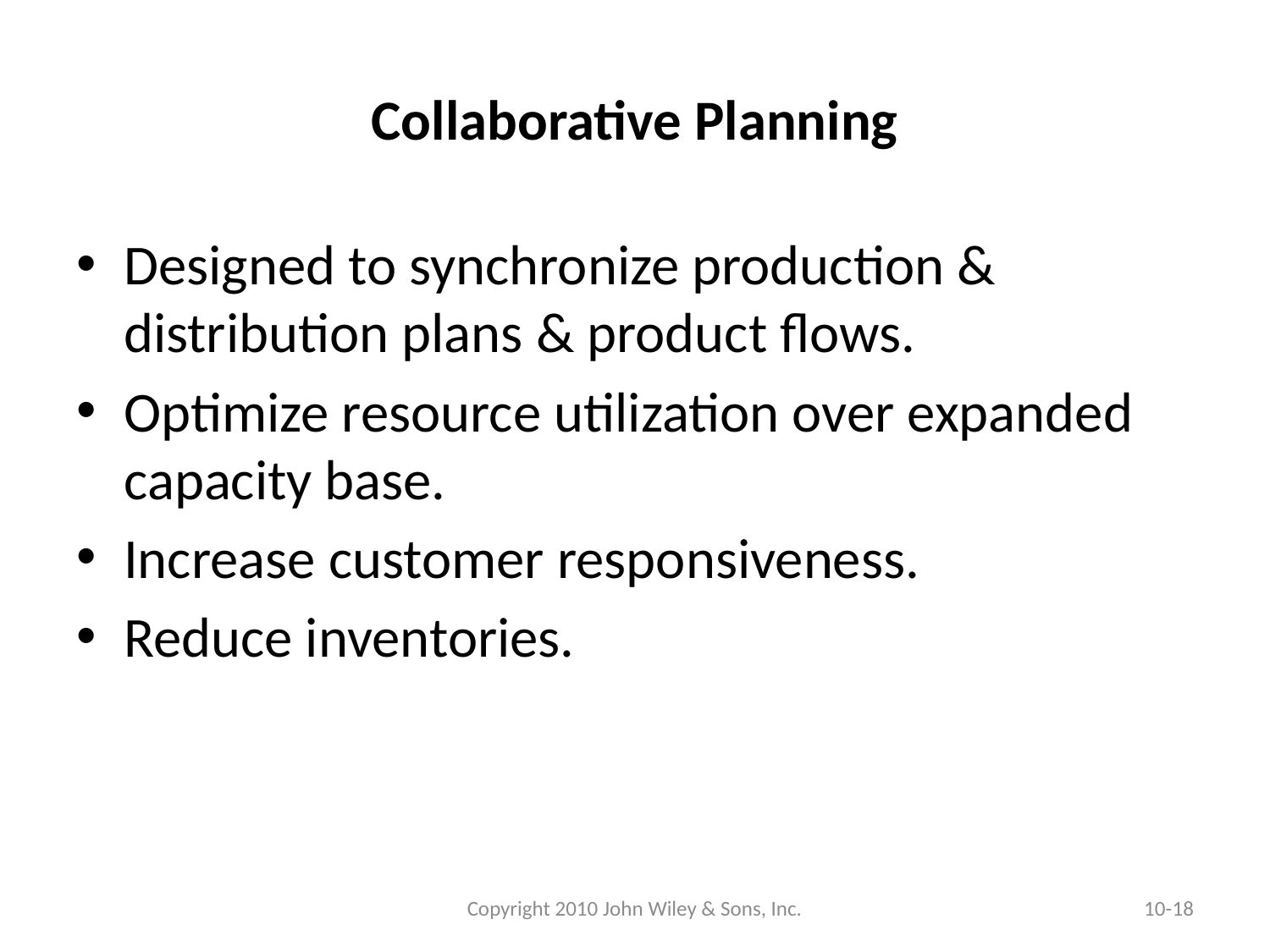

# Collaborative Planning
Designed to synchronize production & distribution plans & product flows.
Optimize resource utilization over expanded capacity base.
Increase customer responsiveness.
Reduce inventories.
Copyright 2010 John Wiley & Sons, Inc.
10-18